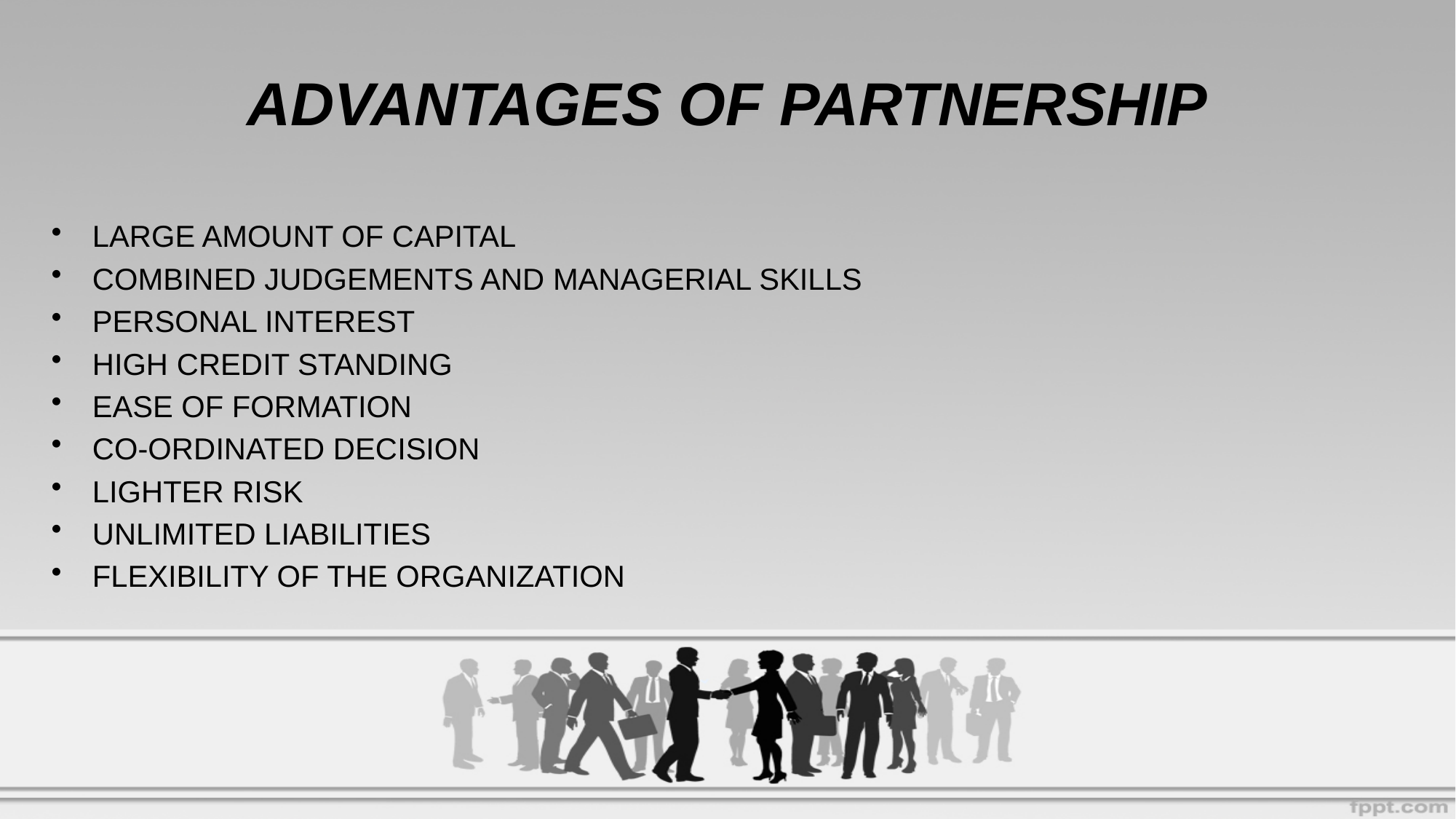

# ADVANTAGES OF PARTNERSHIP

LARGE AMOUNT OF CAPITAL
COMBINED JUDGEMENTS AND MANAGERIAL SKILLS
PERSONAL INTEREST
HIGH CREDIT STANDING
EASE OF FORMATION
CO-ORDINATED DECISION
LIGHTER RISK
UNLIMITED LIABILITIES
FLEXIBILITY OF THE ORGANIZATION